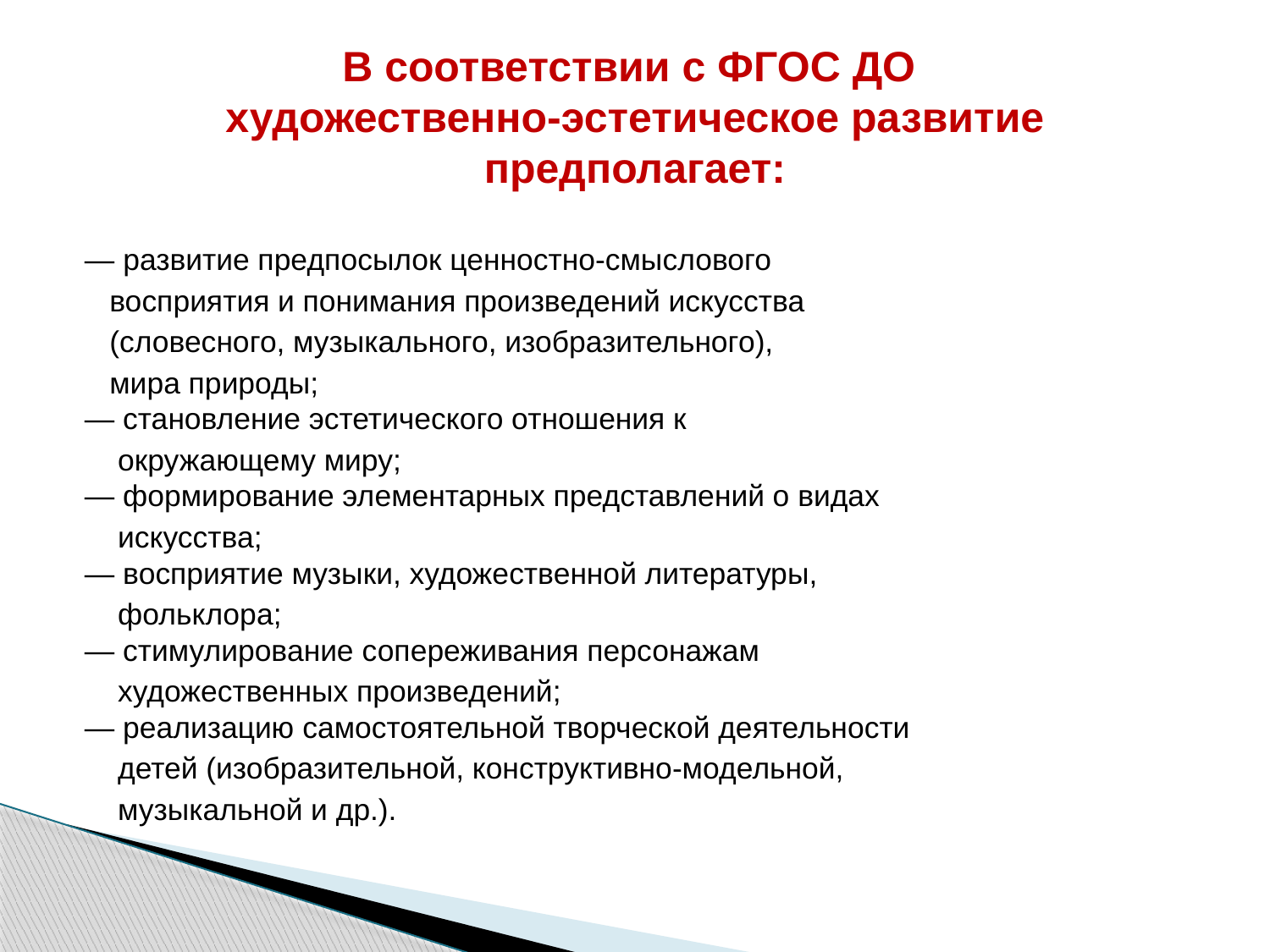

# В соответствии с ФГОС ДО  художественно-эстетическое развитие предполагает:
— развитие предпосылок ценностно-смыслового
   восприятия и понимания произведений искусства
   (словесного, музыкального, изобразительного),
   мира природы;
— становление эстетического отношения к
    окружающему миру;
— формирование элементарных представлений о видах
    искусства;
— восприятие музыки, художественной литературы,
    фольклора;
— стимулирование сопереживания персонажам
    художественных произведений;
— реализацию самостоятельной творческой деятельности
    детей (изобразительной, конструктивно-модельной,
    музыкальной и др.).